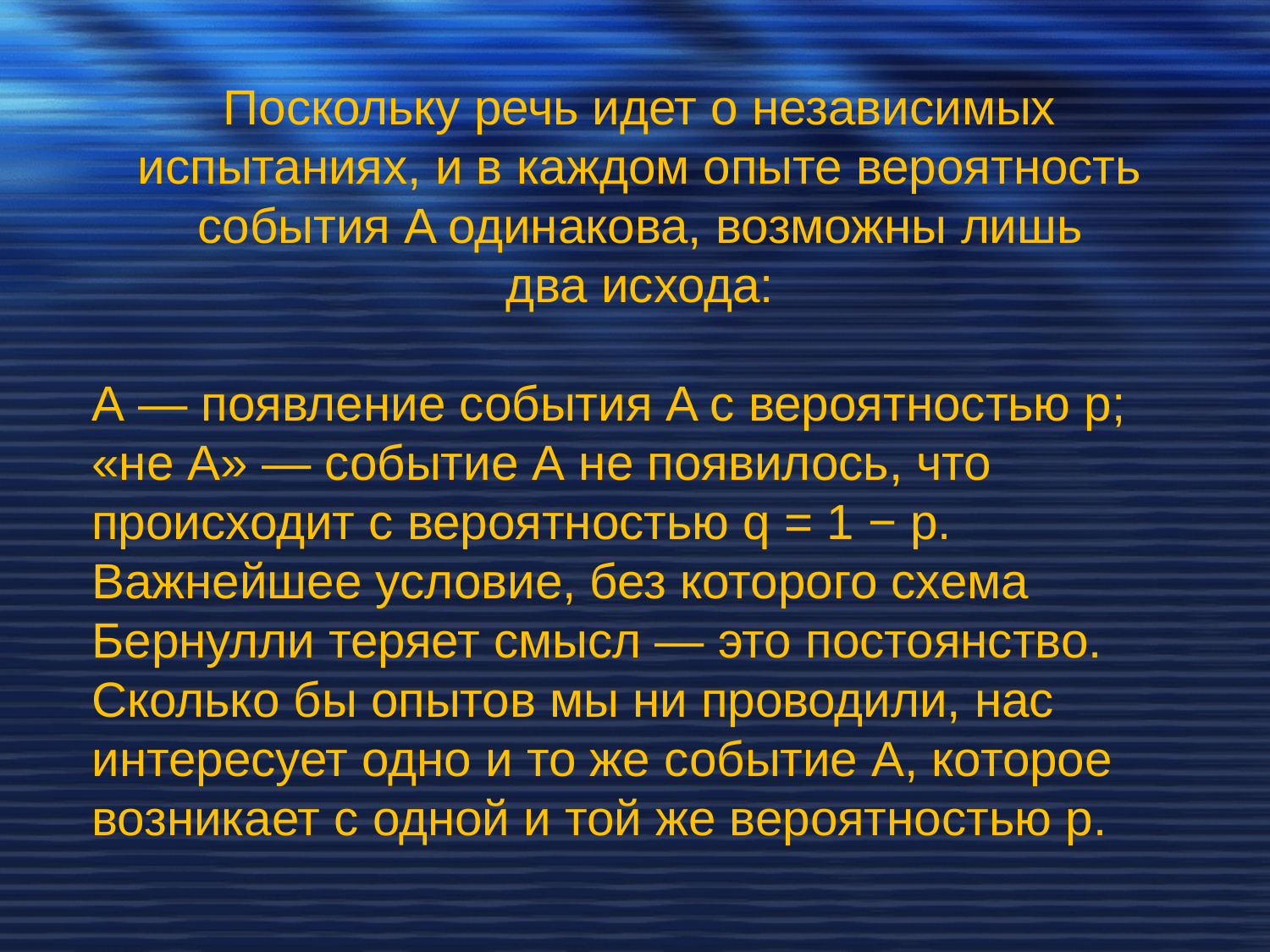

Поскольку речь идет о независимых испытаниях, и в каждом опыте вероятность события A одинакова, возможны лишь два исхода:

A — появление события A с вероятностью p;
«не А» — событие А не появилось, что происходит с вероятностью q = 1 − p.
Важнейшее условие, без которого схема Бернулли теряет смысл — это постоянство. Сколько бы опытов мы ни проводили, нас интересует одно и то же событие A, которое возникает с одной и той же вероятностью p.